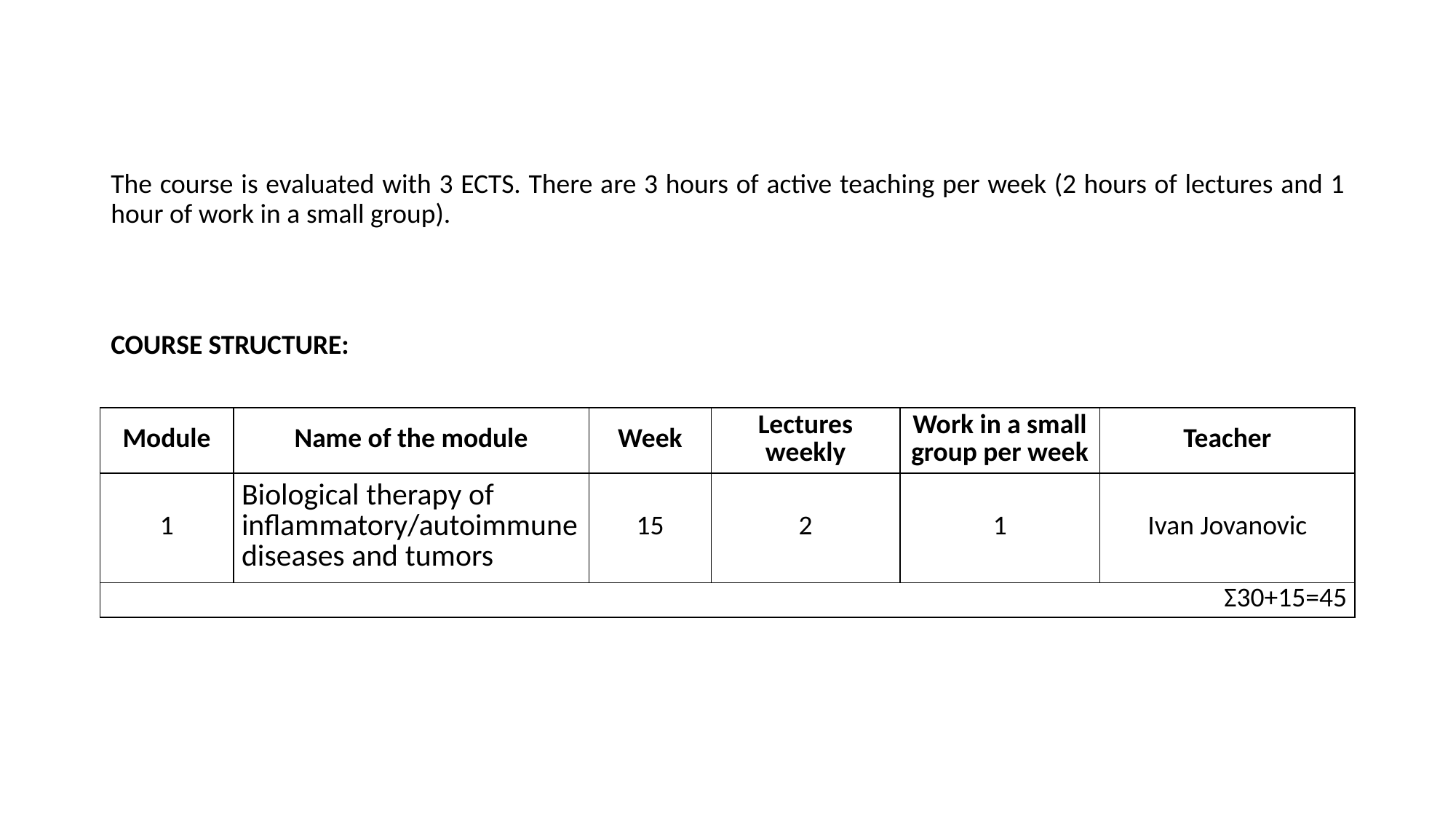

The course is evaluated with 3 ECTS. There are 3 hours of active teaching per week (2 hours of lectures and 1 hour of work in a small group).

COURSE STRUCTURE:
| Module | Name of the module | Week | Lectures weekly | Work in a small group per week | Teacher |
| --- | --- | --- | --- | --- | --- |
| 1 | Biological therapy of inflammatory/autoimmune diseases and tumors | 15 | 2 | 1 | Ivan Jovanovic |
| Σ30+15=45 |  |  |  |  |  |